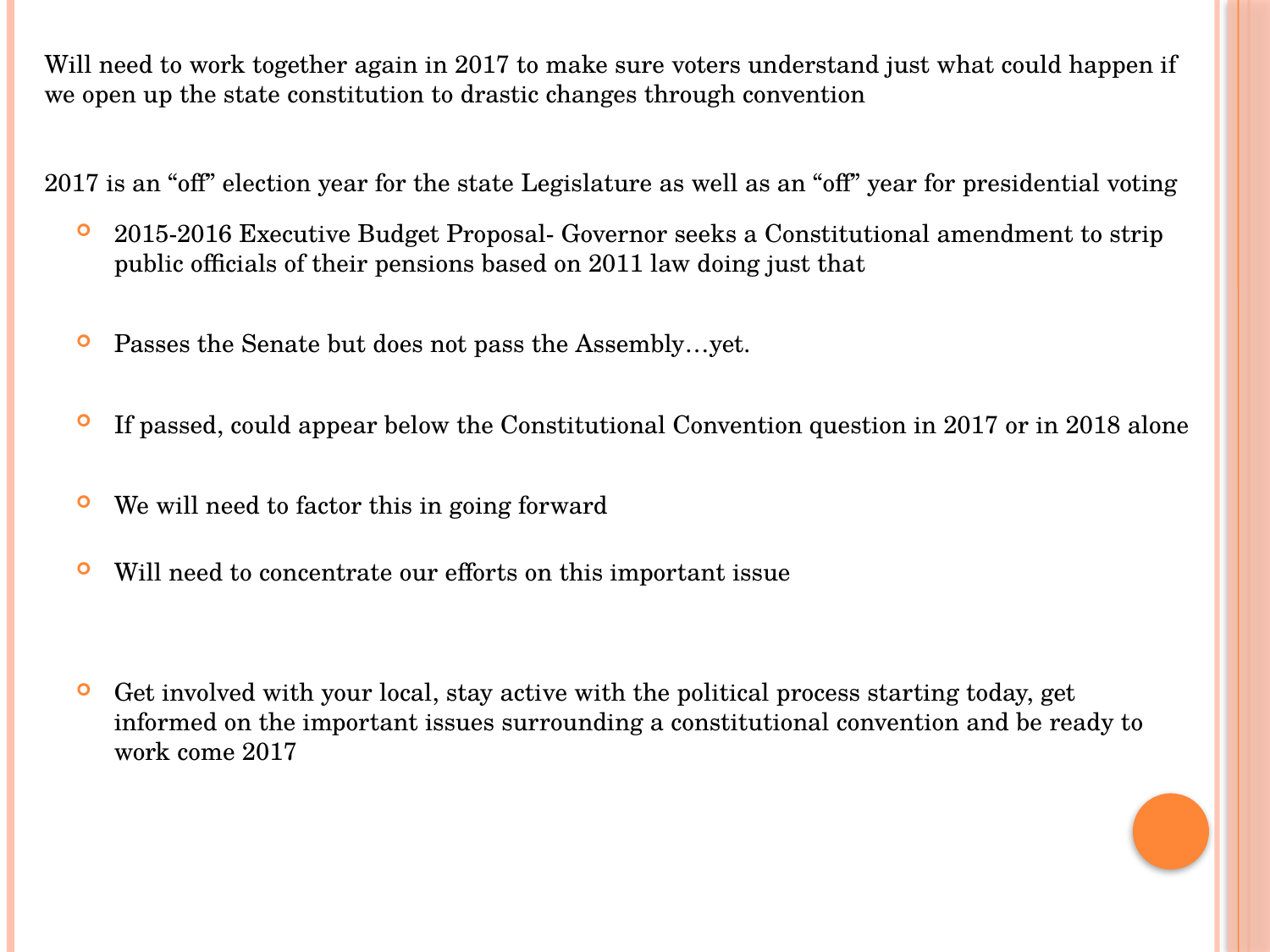

#
Will need to work together again in 2017 to make sure voters understand just what could happen if we open up the state constitution to drastic changes through convention

2017 is an “off” election year for the state Legislature as well as an “off” year for presidential voting
2015-2016 Executive Budget Proposal- Governor seeks a Constitutional amendment to strip public officials of their pensions based on 2011 law doing just that

Passes the Senate but does not pass the Assembly…yet.

If passed, could appear below the Constitutional Convention question in 2017 or in 2018 alone

We will need to factor this in going forward

Will need to concentrate our efforts on this important issue

Get involved with your local, stay active with the political process starting today, get informed on the important issues surrounding a constitutional convention and be ready to work come 2017